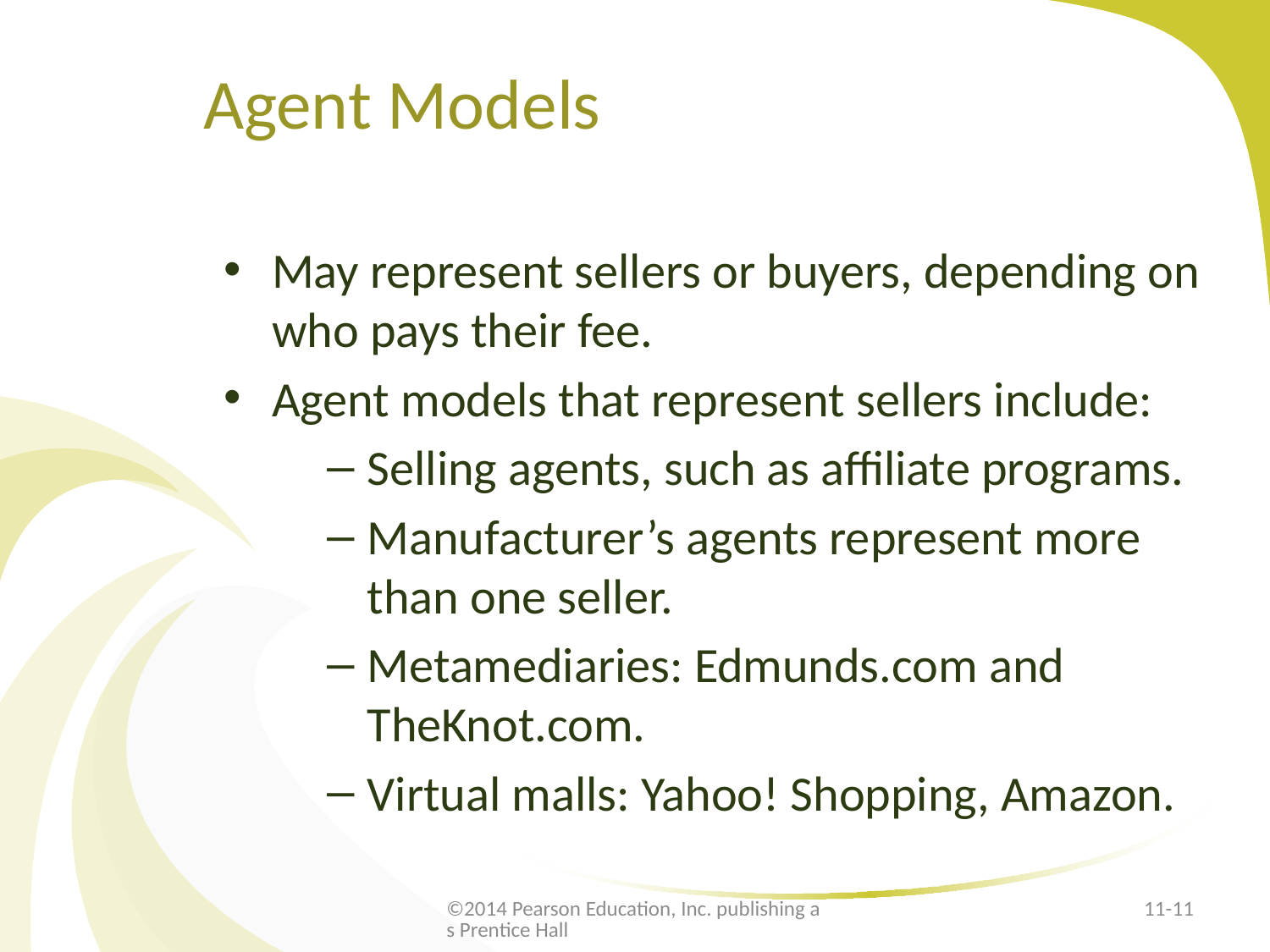

# Agent Models
May represent sellers or buyers, depending on who pays their fee.
Agent models that represent sellers include:
Selling agents, such as affiliate programs.
Manufacturer’s agents represent more than one seller.
Metamediaries: Edmunds.com and TheKnot.com.
Virtual malls: Yahoo! Shopping, Amazon.
©2014 Pearson Education, Inc. publishing as Prentice Hall
11-11